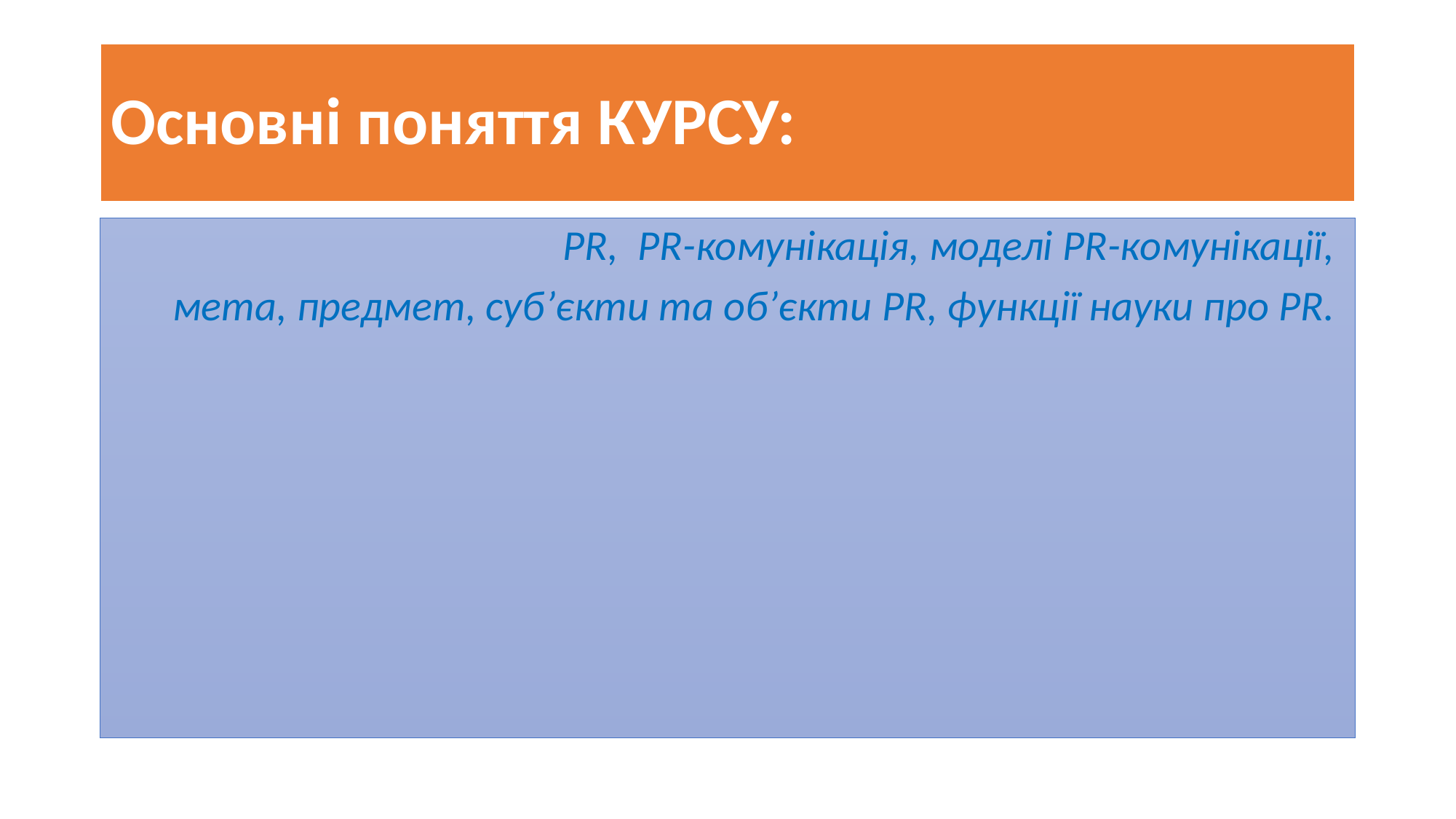

# Основні поняття КУРСУ:
PR,  PR-комунікація, моделі PR-комунікації,
мета, предмет, суб’єкти та об’єкти PR, функції науки про PR.